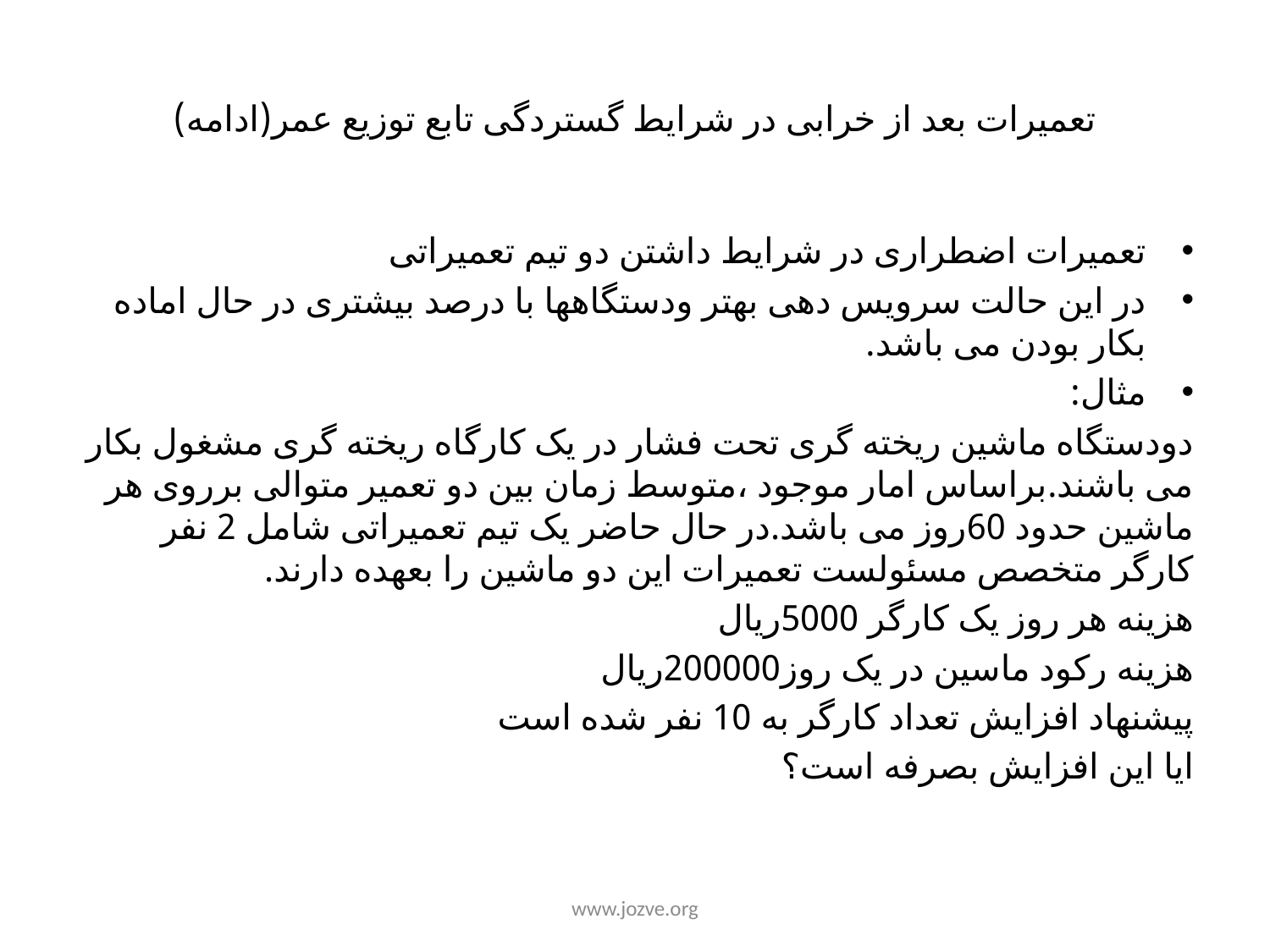

# تعمیرات بعد از خرابی در شرایط گستردگی تابع توزیع عمر(ادامه)
تعمیرات اضطراری در شرایط داشتن دو تیم تعمیراتی
در این حالت سرویس دهی بهتر ودستگاهها با درصد بیشتری در حال اماده بکار بودن می باشد.
مثال:
دودستگاه ماشین ریخته گری تحت فشار در یک کارگاه ریخته گری مشغول بکار می باشند.براساس امار موجود ،متوسط زمان بین دو تعمیر متوالی برروی هر ماشین حدود 60روز می باشد.در حال حاضر یک تیم تعمیراتی شامل 2 نفر کارگر متخصص مسئولست تعمیرات این دو ماشین را بعهده دارند.
هزینه هر روز یک کارگر 5000ریال
هزینه رکود ماسین در یک روز200000ریال
پیشنهاد افزایش تعداد کارگر به 10 نفر شده است
ایا این افزایش بصرفه است؟
www.jozve.org